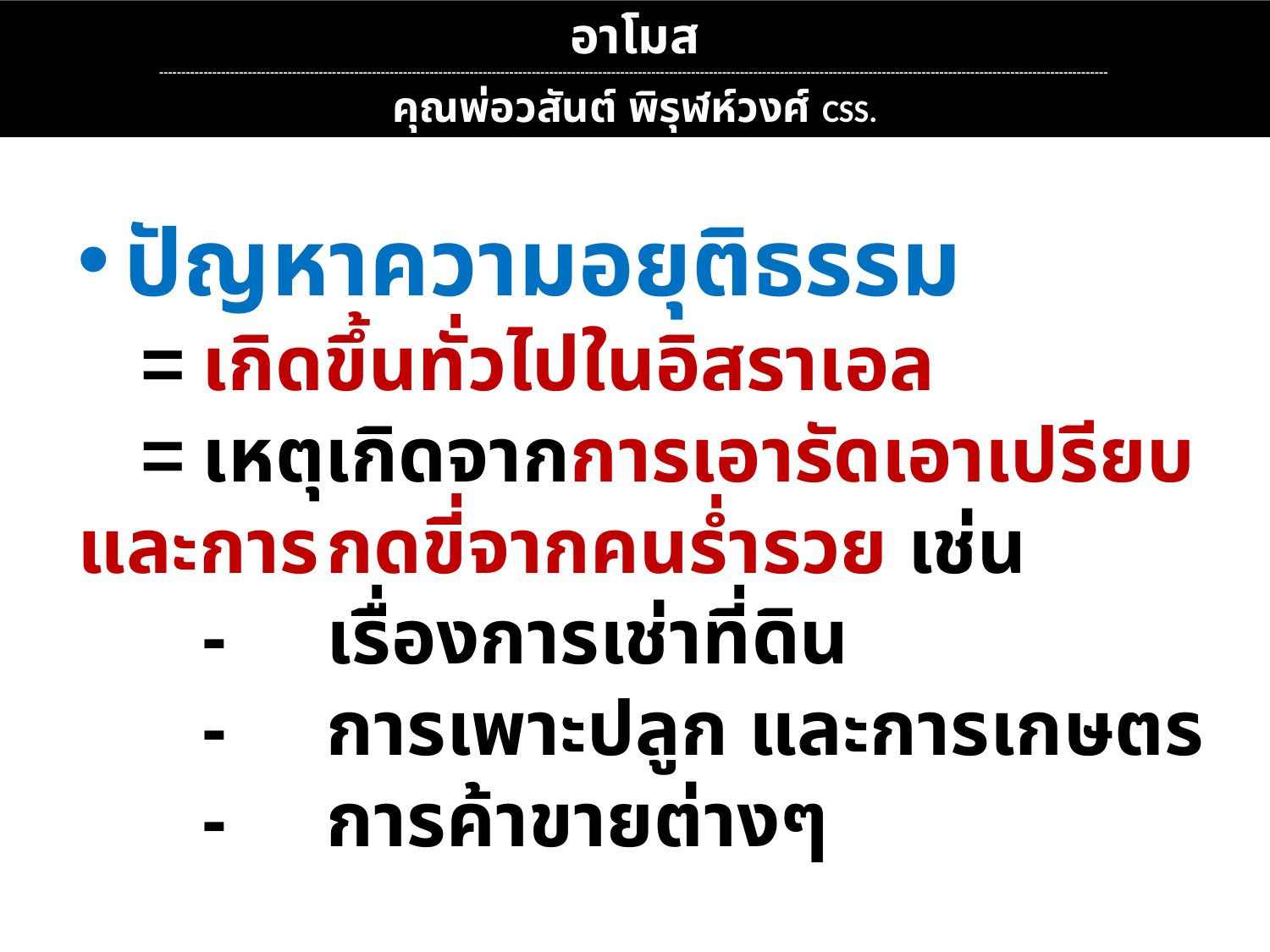

อาโมส
----------------------------------------------------------------------------------------------------------------------------------------------------------------------------------------------------------------------
คุณพ่อวสันต์ พิรุฬห์วงศ์ CSS.
ปัญหาความอยุติธรรม
   =	เกิดขึ้นทั่วไปในอิสราเอล
   =	เหตุเกิดจากการเอารัดเอาเปรียบ และการ	กดขี่จากคนร่ำรวย เช่น
	-	เรื่องการเช่าที่ดิน
	-	การเพาะปลูก และการเกษตร
	-	การค้าขายต่างๆ